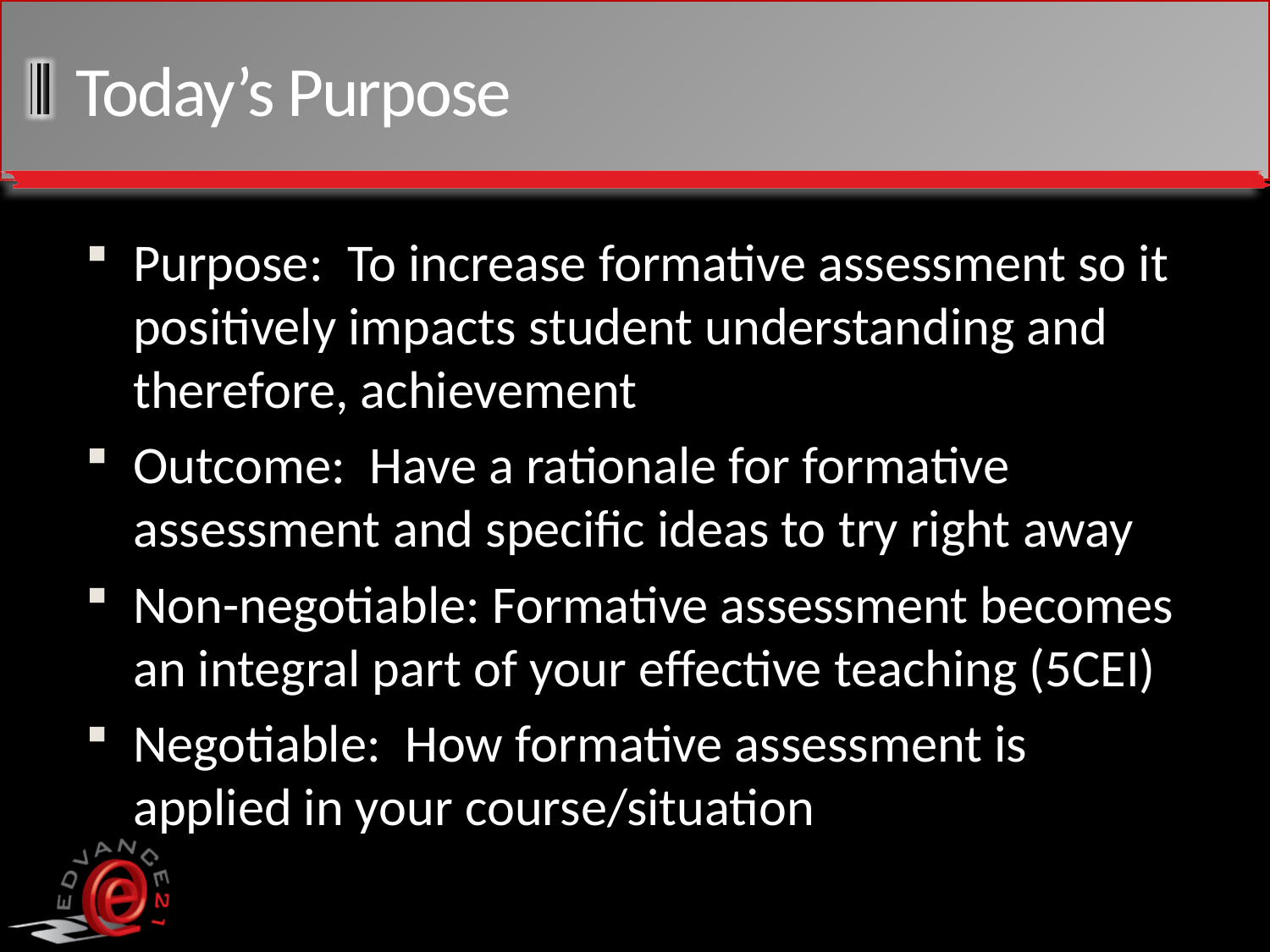

# Today’s Purpose
Purpose:  To increase formative assessment so it positively impacts student understanding and therefore, achievement
Outcome:  Have a rationale for formative assessment and specific ideas to try right away
Non-negotiable: Formative assessment becomes an integral part of your effective teaching (5CEI)
Negotiable:  How formative assessment is applied in your course/situation